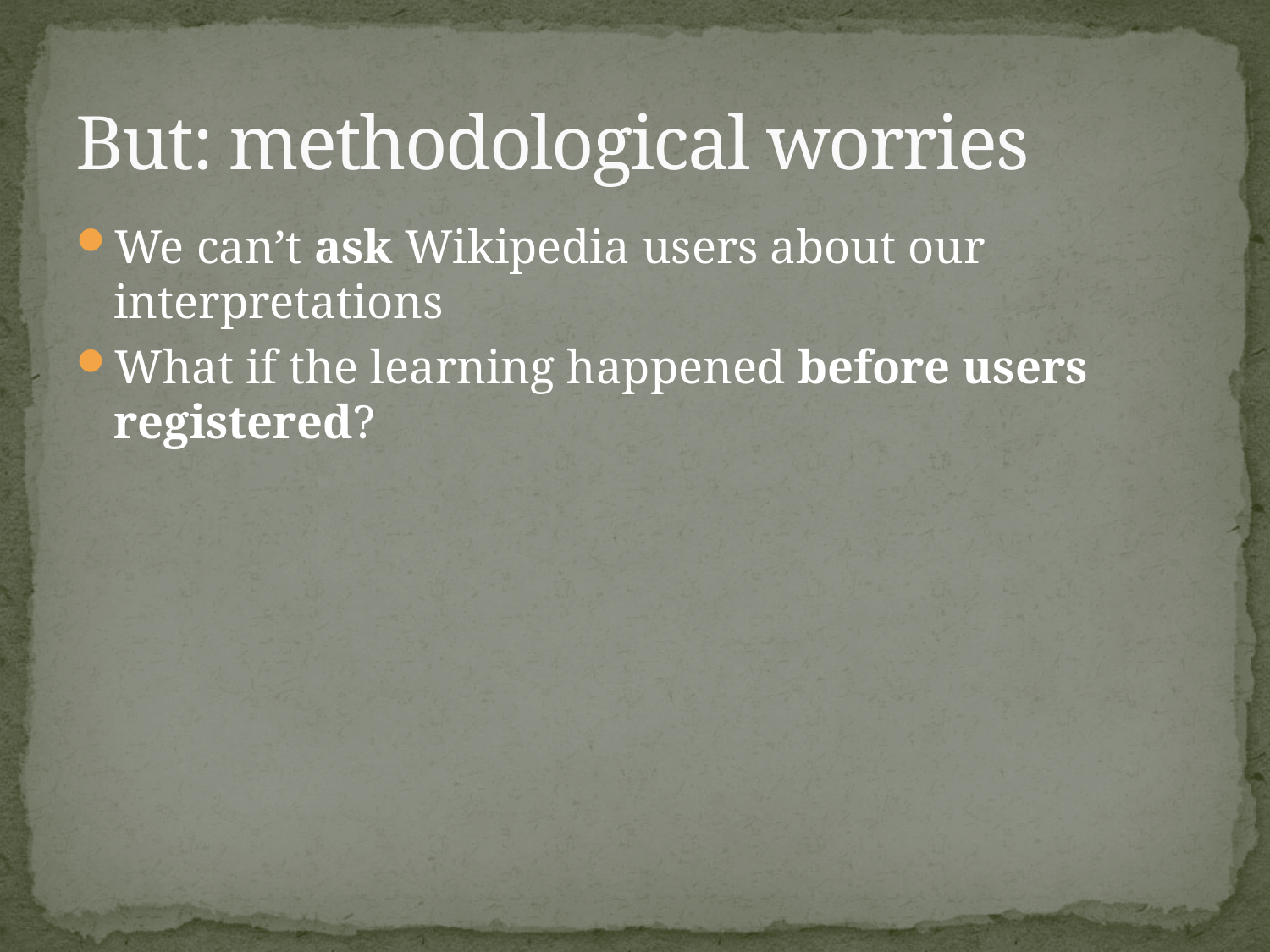

# But: methodological worries
We can’t ask Wikipedia users about our interpretations
What if the learning happened before users registered?